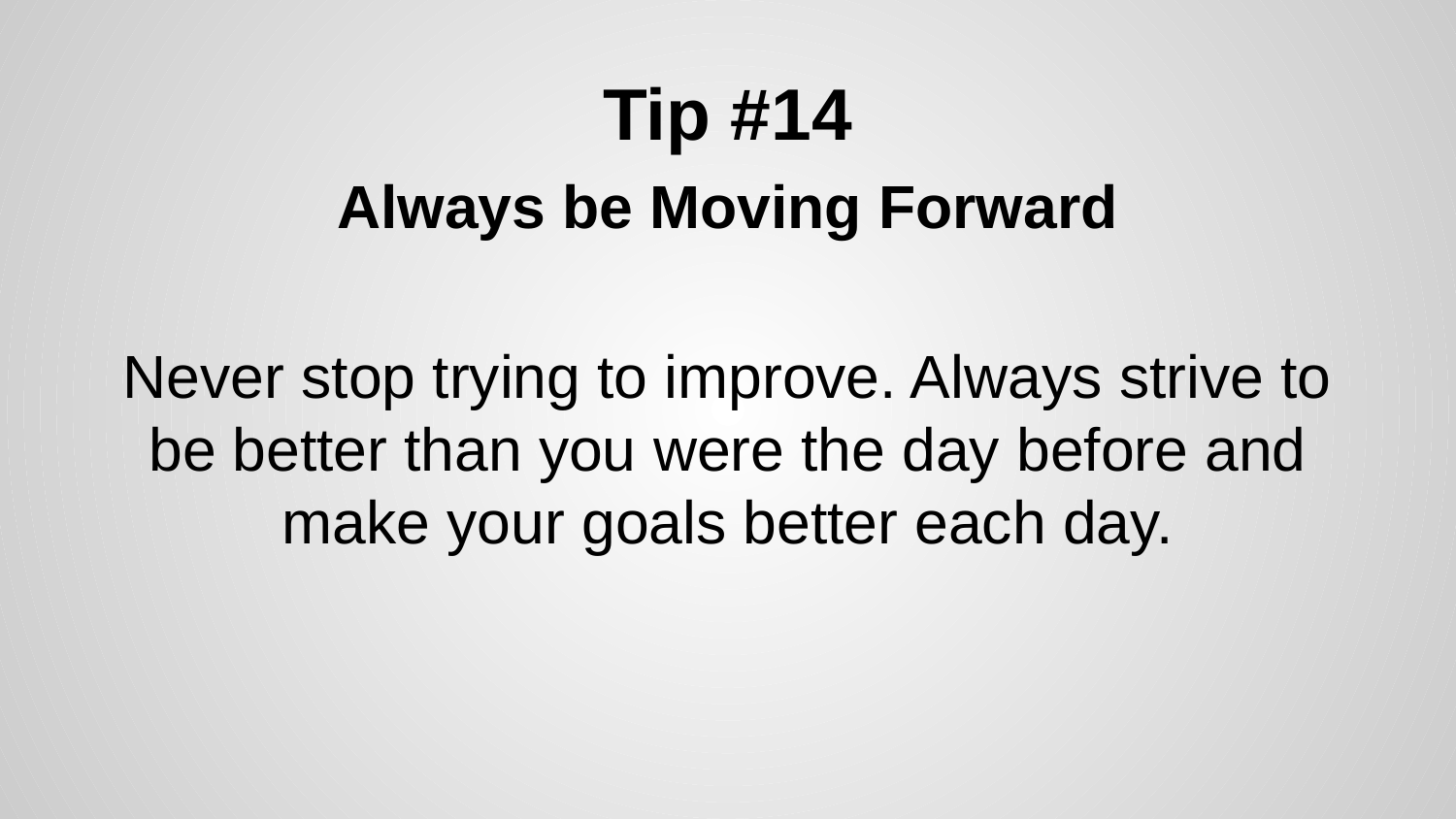

# Tip #14

Always be Moving Forward

Never stop trying to improve. Always strive to be better than you were the day before and make your goals better each day.